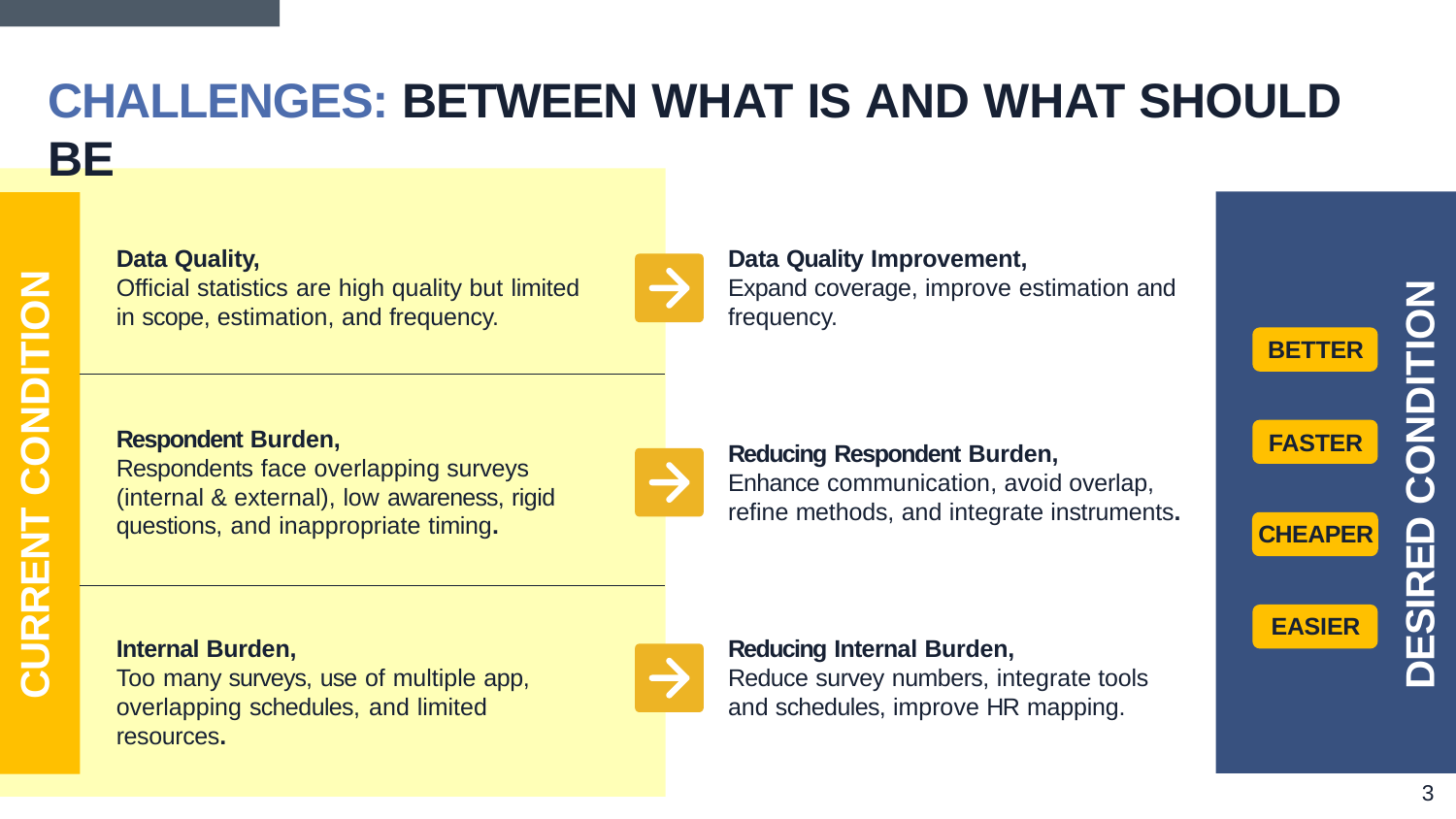

# CHALLENGES: BETWEEN WHAT IS AND WHAT SHOULD BE

BETTER FASTER CHEAPER EASIER
Data Quality,
Official statistics are high quality but limited in scope, estimation, and frequency.
Data Quality Improvement,
Expand coverage, improve estimation and frequency.

CURRENT CONDITION
DESIRED CONDITION

Respondent Burden,
Respondents face overlapping surveys (internal & external), low awareness, rigid questions, and inappropriate timing.
Reducing Respondent Burden,
Enhance communication, avoid overlap, refine methods, and integrate instruments.
Internal Burden,
Too many surveys, use of multiple app, overlapping schedules, and limited resources.
Reducing Internal Burden,
Reduce survey numbers, integrate tools and schedules, improve HR mapping.
3